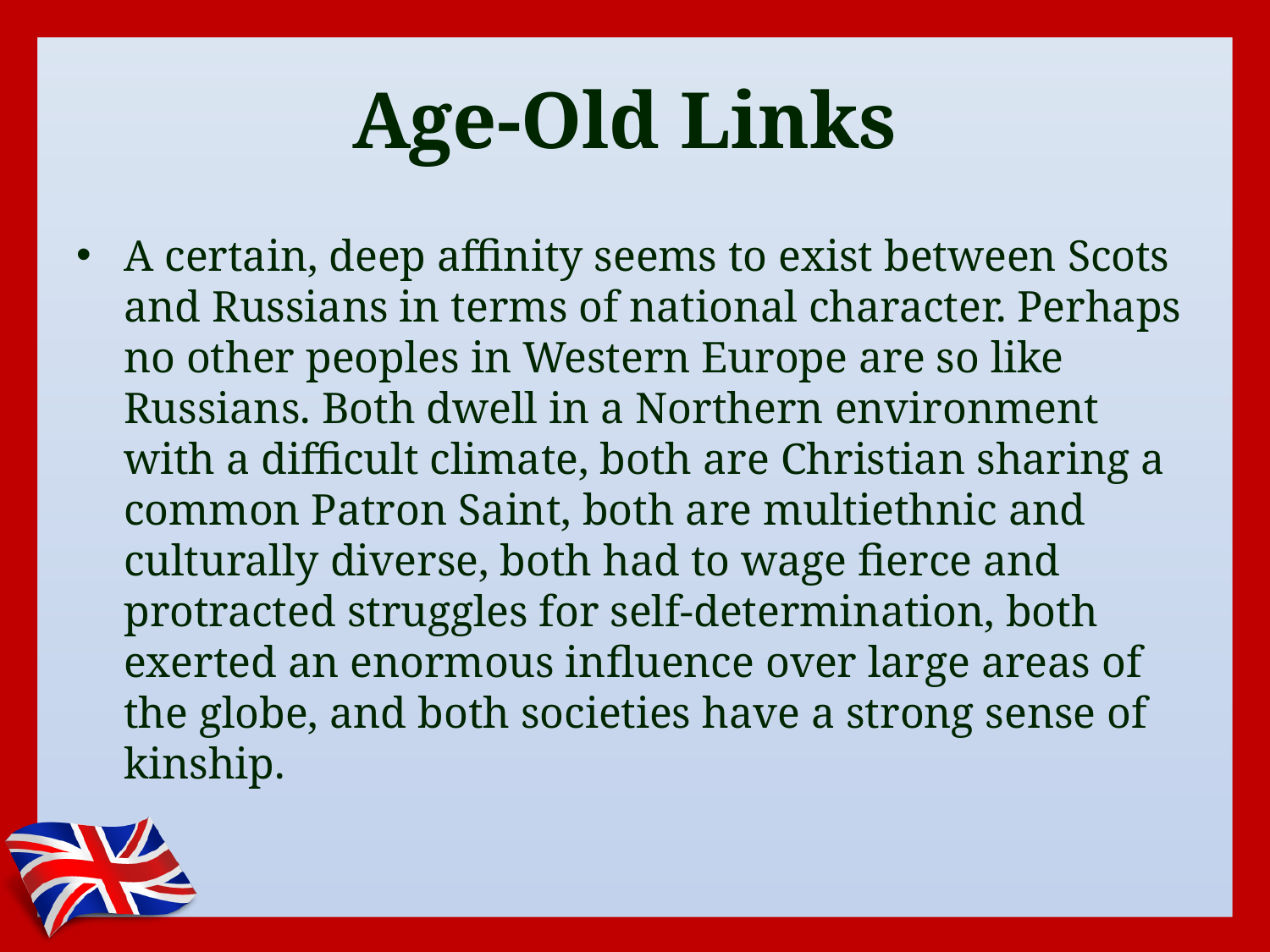

# Age-Old Links
A certain, deep affinity seems to exist between Scots and Russians in terms of national character. Perhaps no other peoples in Western Europe are so like Russians. Both dwell in a Northern environment with a difficult climate, both are Christian sharing a common Patron Saint, both are multiethnic and culturally diverse, both had to wage fierce and protracted struggles for self-determination, both exerted an enormous influence over large areas of the globe, and both societies have a strong sense of kinship.